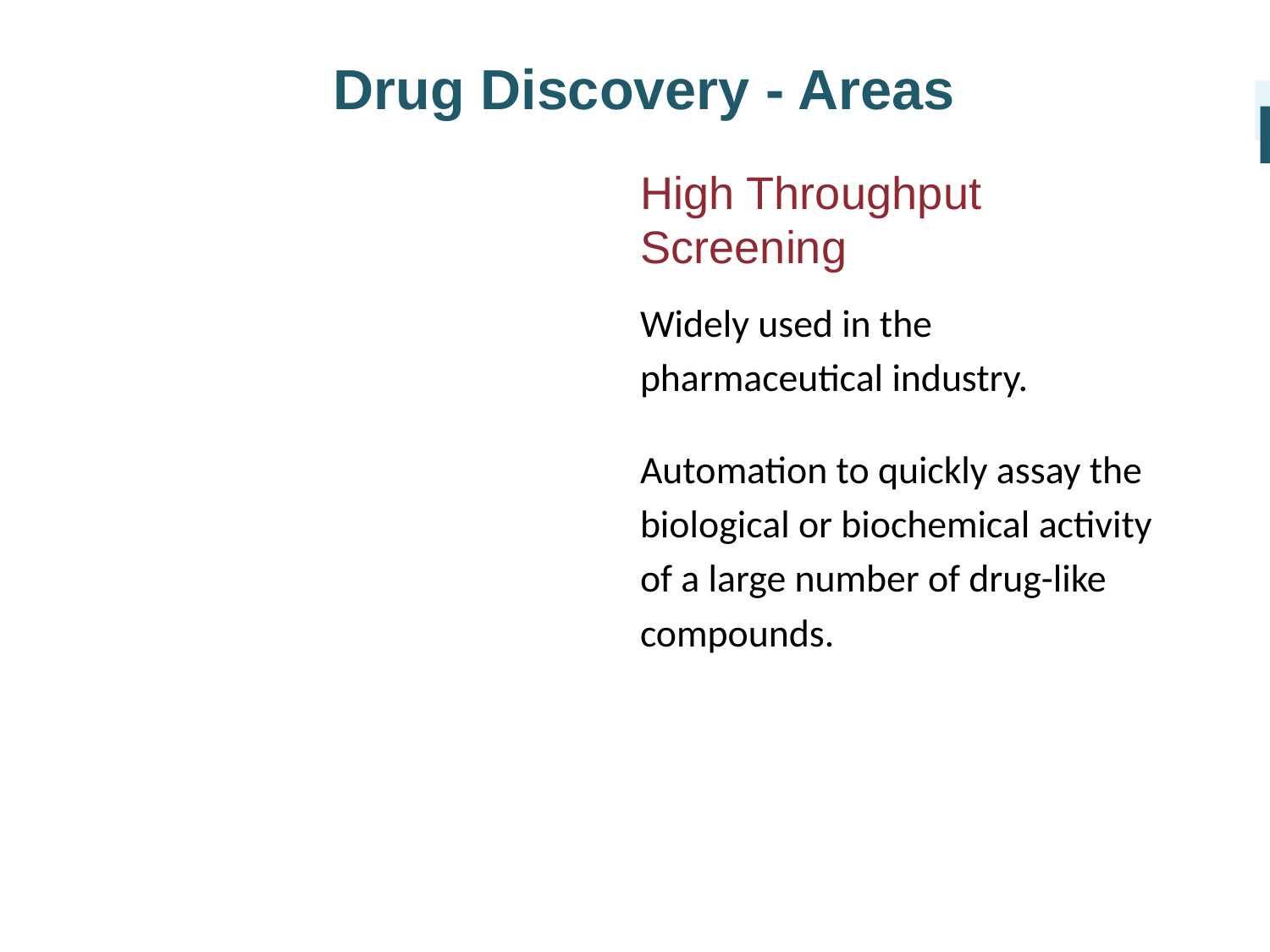

Drug Discovery - Areas
I
High Throughput Screening
Widely used in the pharmaceutical industry.
Automation to quickly assay the biological or biochemical activity of a large number of drug-like compounds.